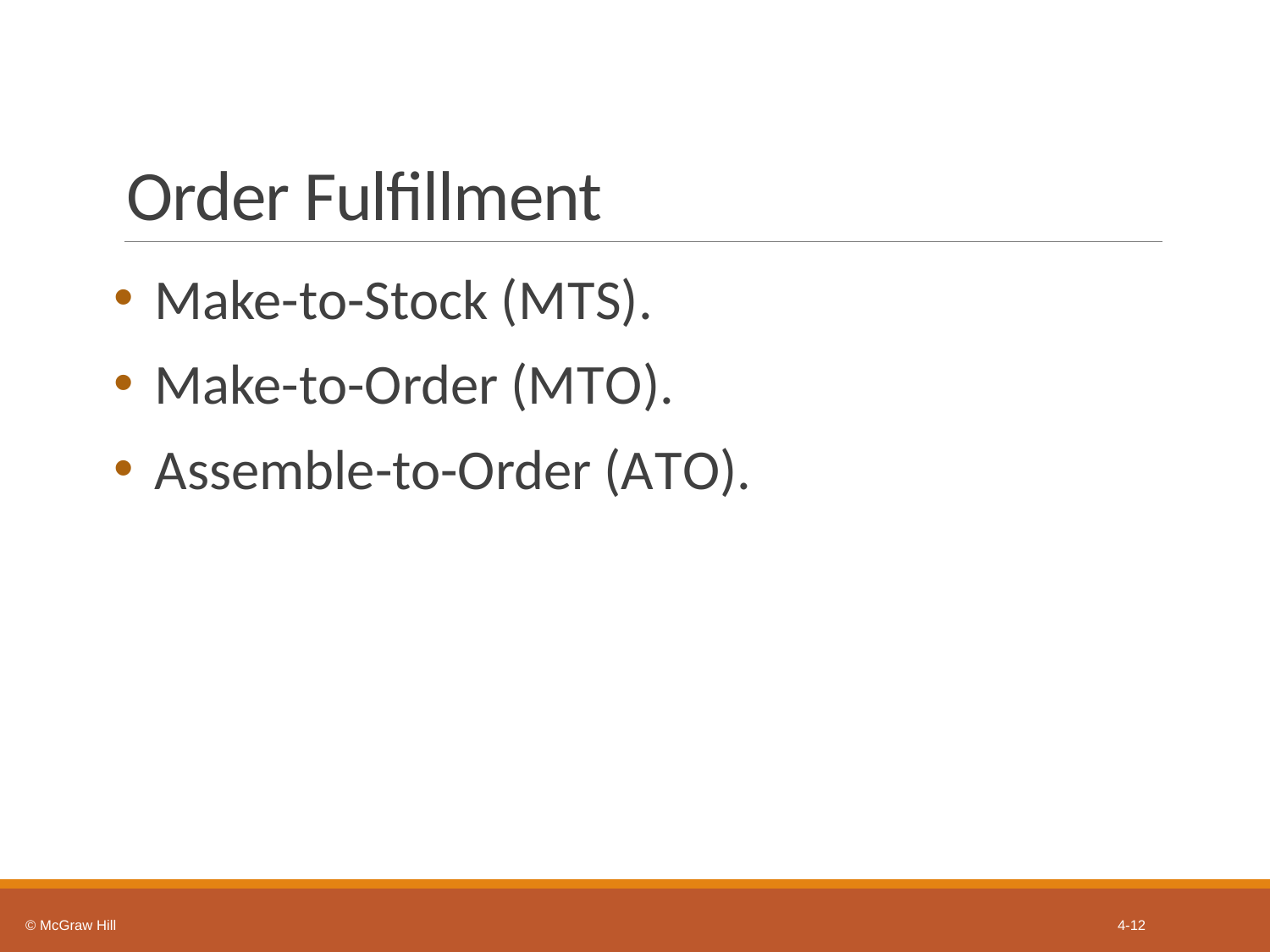

# Order Fulfillment
Make-to-Stock (M T S).
Make-to-Order (M T O).
Assemble-to-Order (A T O).